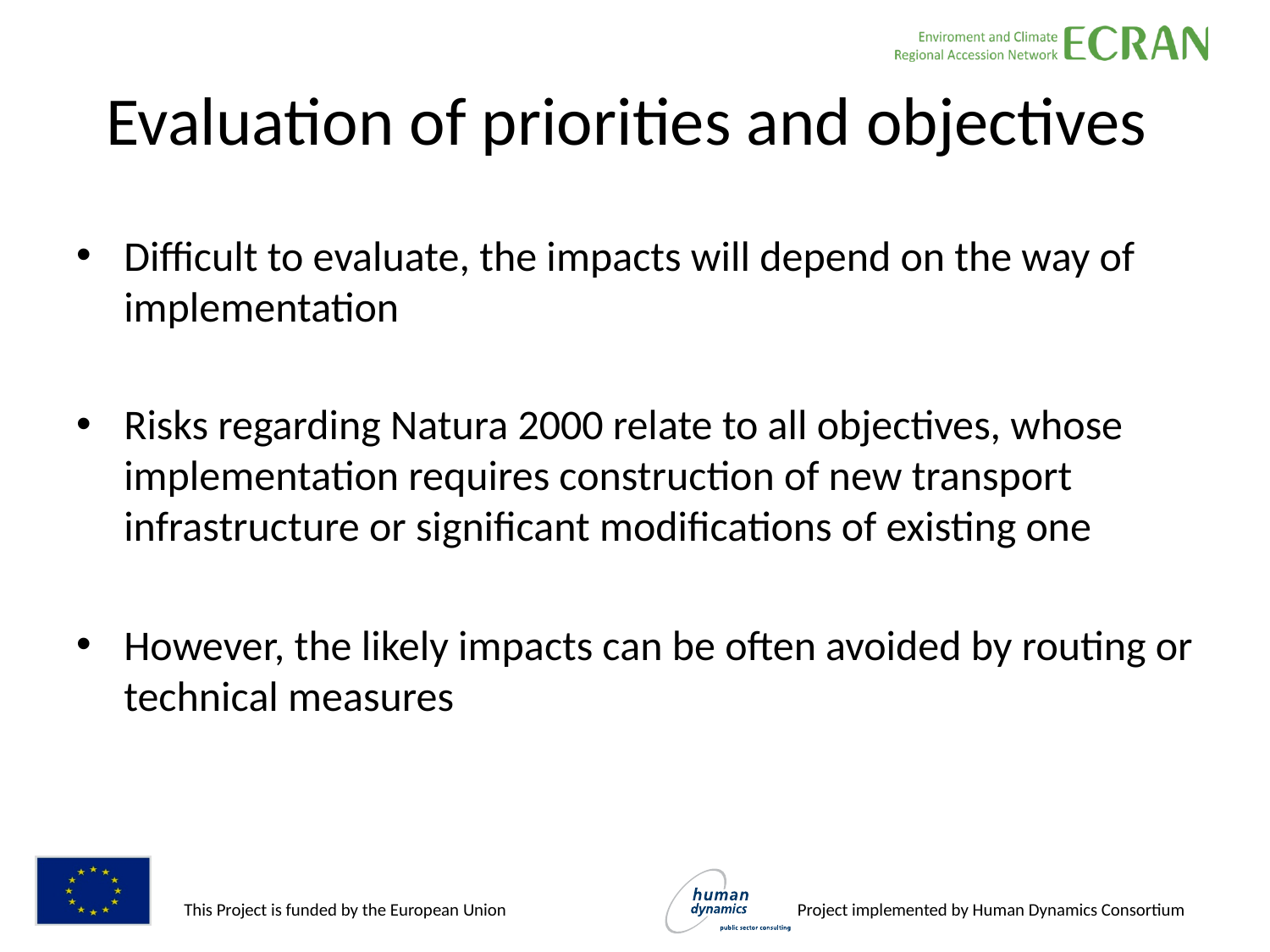

# Evaluation of priorities and objectives
Difficult to evaluate, the impacts will depend on the way of implementation

Risks regarding Natura 2000 relate to all objectives, whose implementation requires construction of new transport infrastructure or significant modifications of existing one

However, the likely impacts can be often avoided by routing or technical measures